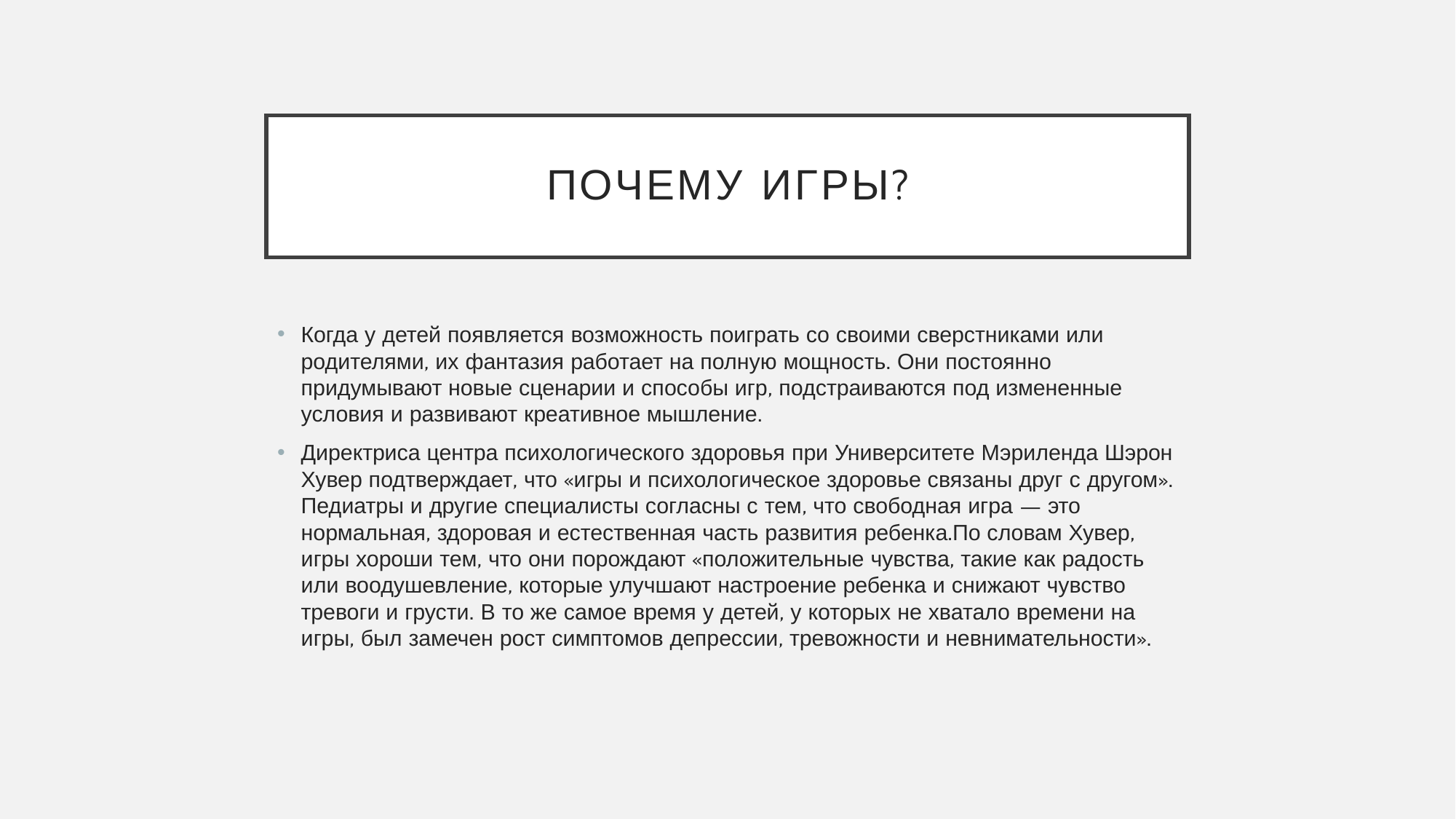

# Почему игры?
Когда у детей появляется возможность поиграть со своими сверстниками или родителями, их фантазия работает на полную мощность. Они постоянно придумывают новые сценарии и способы игр, подстраиваются под измененные условия и развивают креативное мышление.
Директриса центра психологического здоровья при Университете Мэриленда Шэрон Хувер подтверждает, что «игры и психологическое здоровье связаны друг с другом». Педиатры и другие специалисты согласны с тем, что свободная игра — это нормальная, здоровая и естественная часть развития ребенка.По словам Хувер, игры хороши тем, что они порождают «положительные чувства, такие как радость или воодушевление, которые улучшают настроение ребенка и снижают чувство тревоги и грусти. В то же самое время у детей, у которых не хватало времени на игры, был замечен рост симптомов депрессии, тревожности и невнимательности».